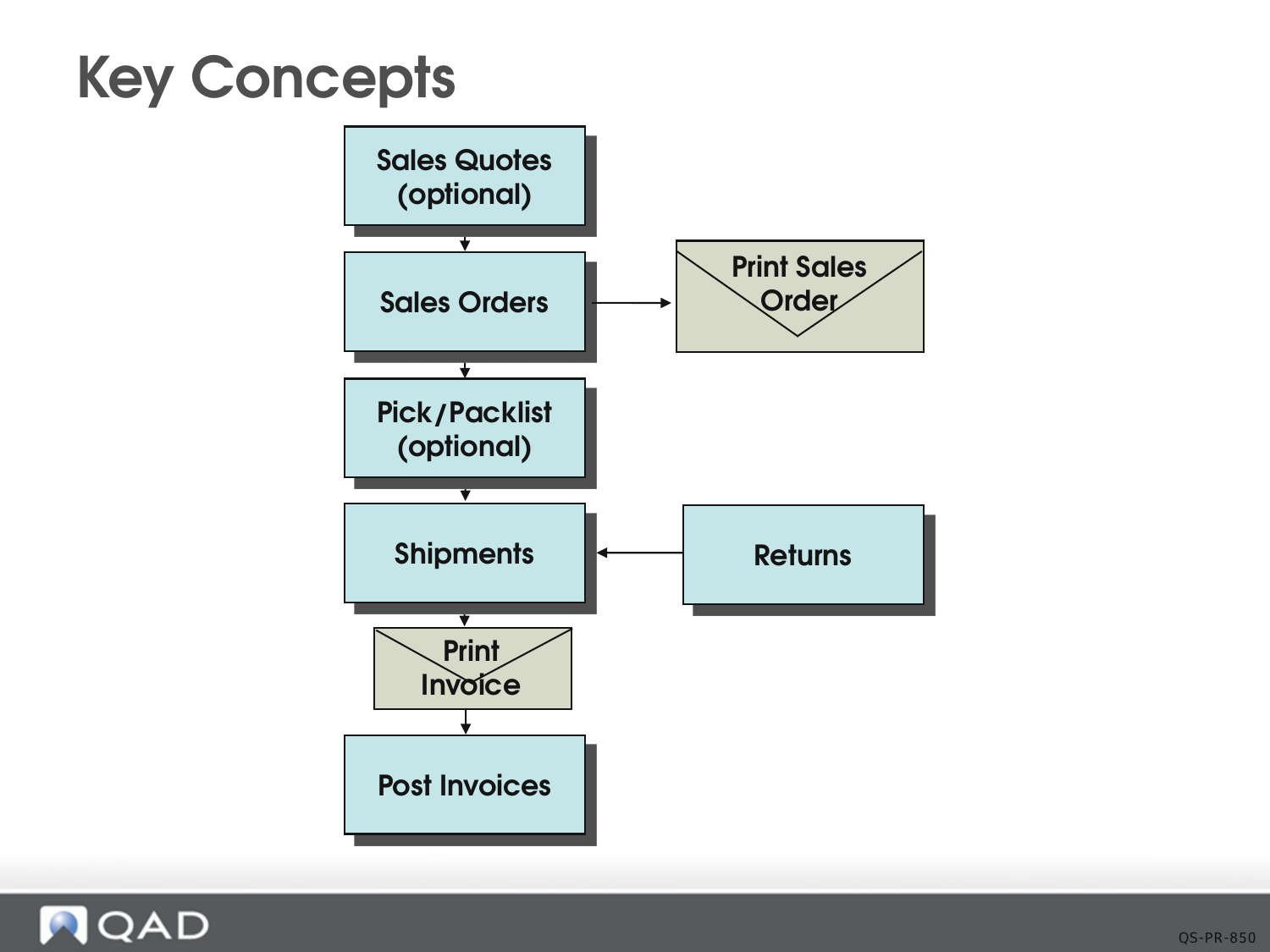

# Key Concepts
Sales Quotes
(optional)

Print Sales
Order
Sales Orders

Pick/Packlist
(optional)

Shipments
Returns

Print
Invoice

Post Invoices
QS-PR-850